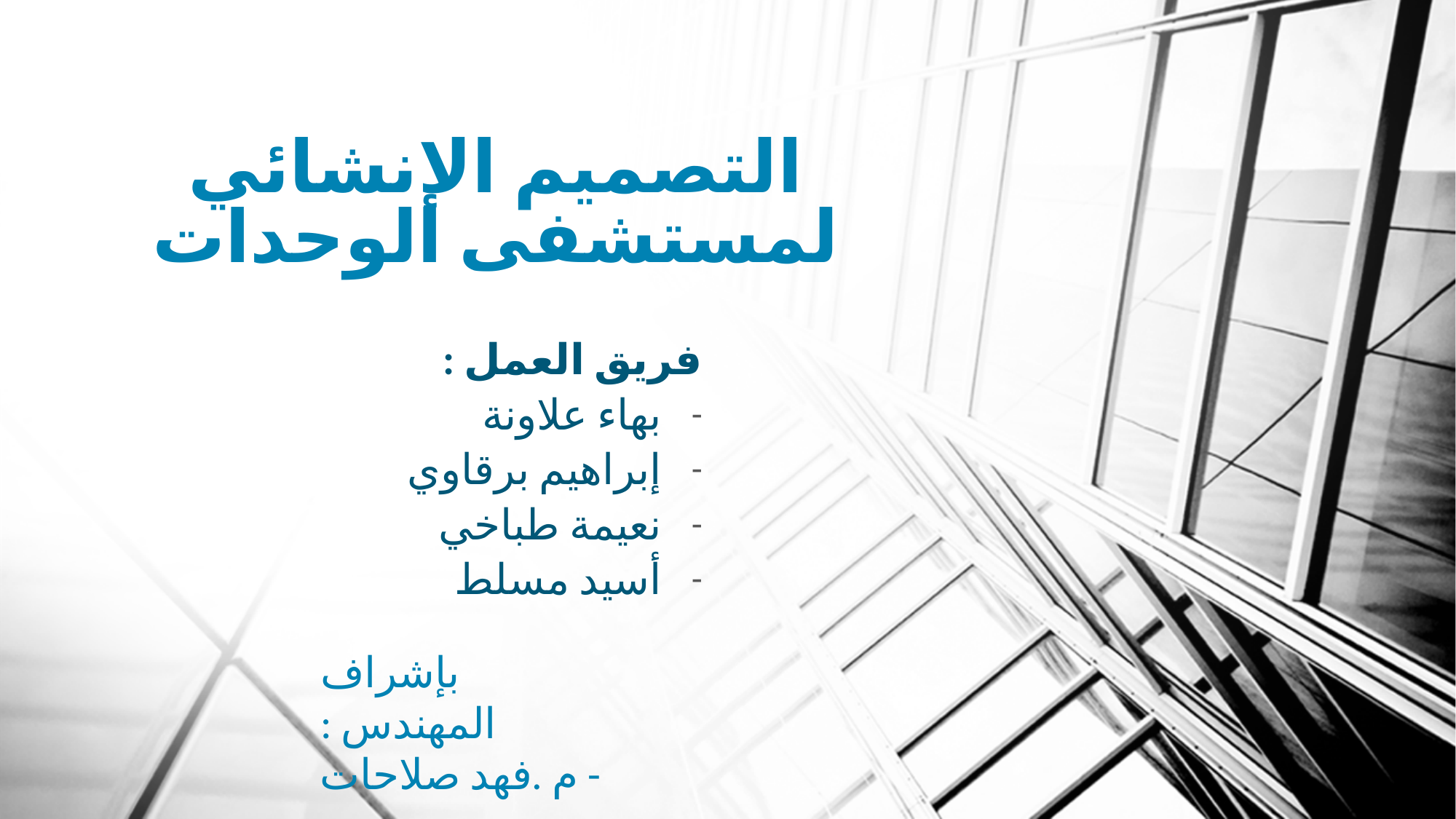

# التصميم الإنشائي لمستشفى الوحدات
فريق العمل :
بهاء علاونة
إبراهيم برقاوي
نعيمة طباخي
أسيد مسلط
بإشراف المهندس :
- م .فهد صلاحات